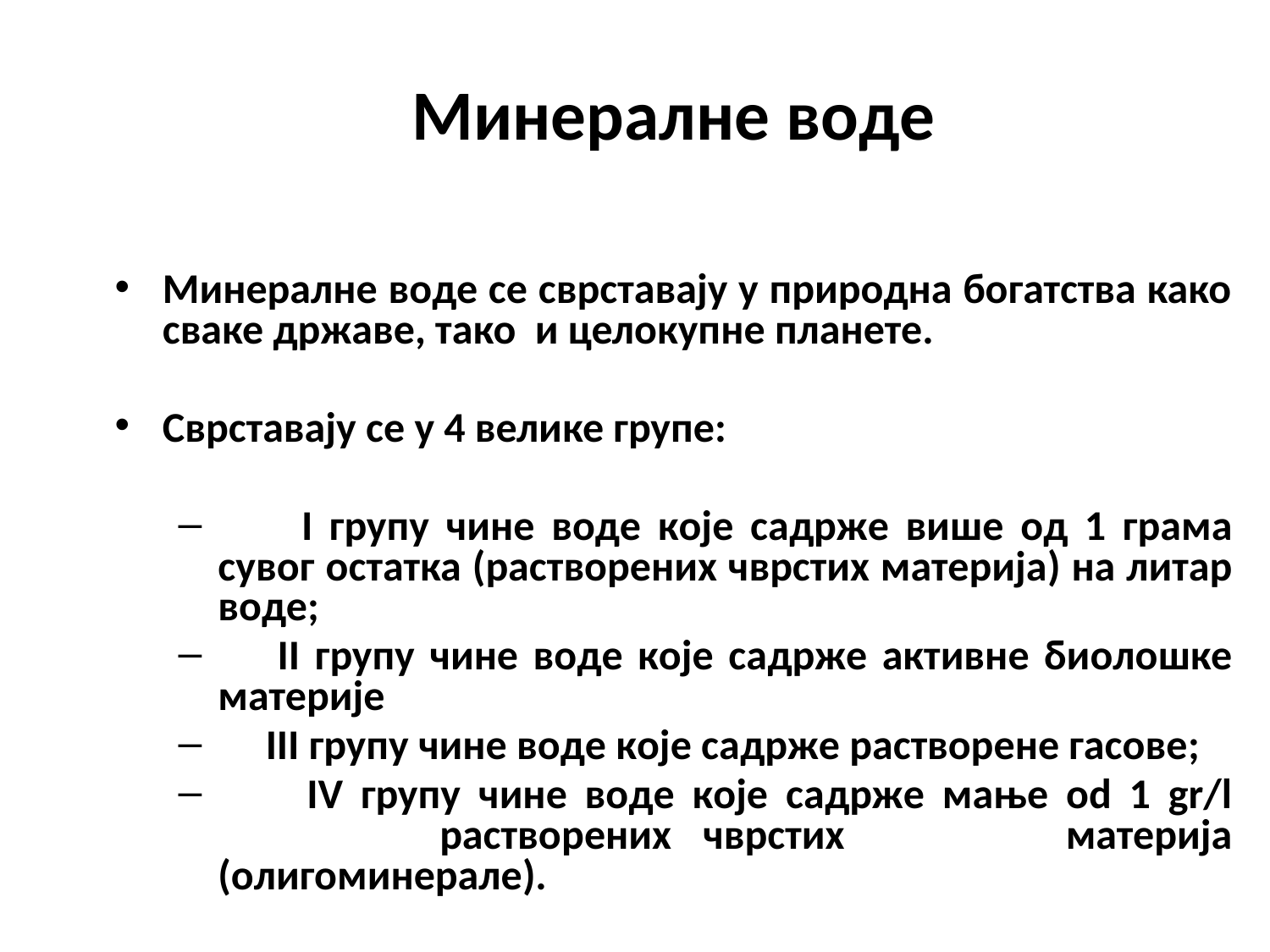

# Минералне воде
Минералне воде се сврставају у природна богатства како сваке државе, тако  и целокупне планете.

Сврставају се у 4 велике групе:

     I групу чине водe кoјe садржe вишe од 1 грaмa сувог остатка (растворених чврстих материја) на литар воде;
    II групу чине водe кoјe садржe активне биолошке материје
     III групу чине водe кoјe садржe растворене гасове;
     IV групу чине водe кoјe садржe мaњe od 1 gr/l 	   растворених чврстих       материја (олигоминерале).